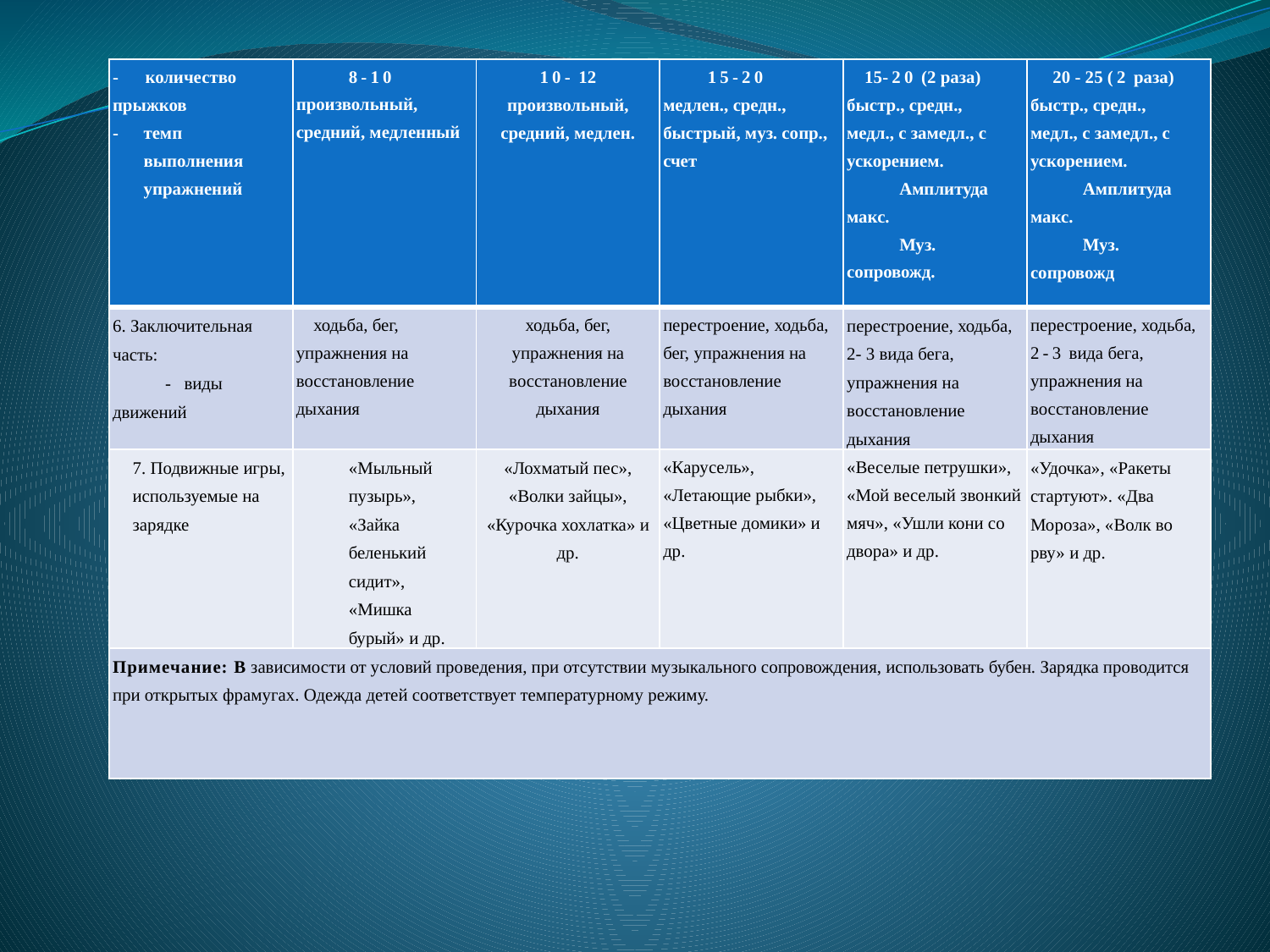

| - количество прыжков - темп выполнения упражнений | 8-10 произвольный, средний, медленный | 10- 12 произвольный, средний, медлен. | 15-20 медлен., средн., быстрый, муз. сопр., счет | 15-20 (2 раза) быстр., средн., медл., с замедл., с ускорением. Амплитуда макс. Муз. сопровожд. | 20 - 25 (2 раза) быстр., средн., медл., с замедл., с ускорением. Амплитуда макс. Муз. сопровожд |
| --- | --- | --- | --- | --- | --- |
| 6. Заключительная часть: - виды движений | ходьба, бег, упражнения на восстановле­ние дыхания | ходьба, бег, упражнения на восстановление дыхания | перестроение, ходьба, бег, упражнения на восстановление дыхания | перестроение, ходьба, 2- 3 вида бега, упражнения на восстановле­ние дыхания | перестроение, ходьба, 2-3 вида бега, упражнения на восстановле­ние дыхания |
| 7. Подвижные игры, используемые на зарядке | «Мыльный пузырь», «Зайка беленький сидит», «Мишка бурый» и др. | «Лохматый пес», «Волки зайцы», «Курочка хохлатка» и др. | «Карусель», «Летающие рыбки», «Цветные домики» и др. | «Веселые петрушки», «Мой веселый звонкий мяч», «Ушли кони со двора» и др. | «Удочка», «Ракеты стартуют». «Два Мороза», «Волк во рву» и др. |
| Примечание: В зависимости от условий проведения, при отсутствии музыкального сопровождения, использовать бубен. Зарядка проводится при открытых фрамугах. Одежда детей соответствует температурному режиму. |  |  |  |  |  |